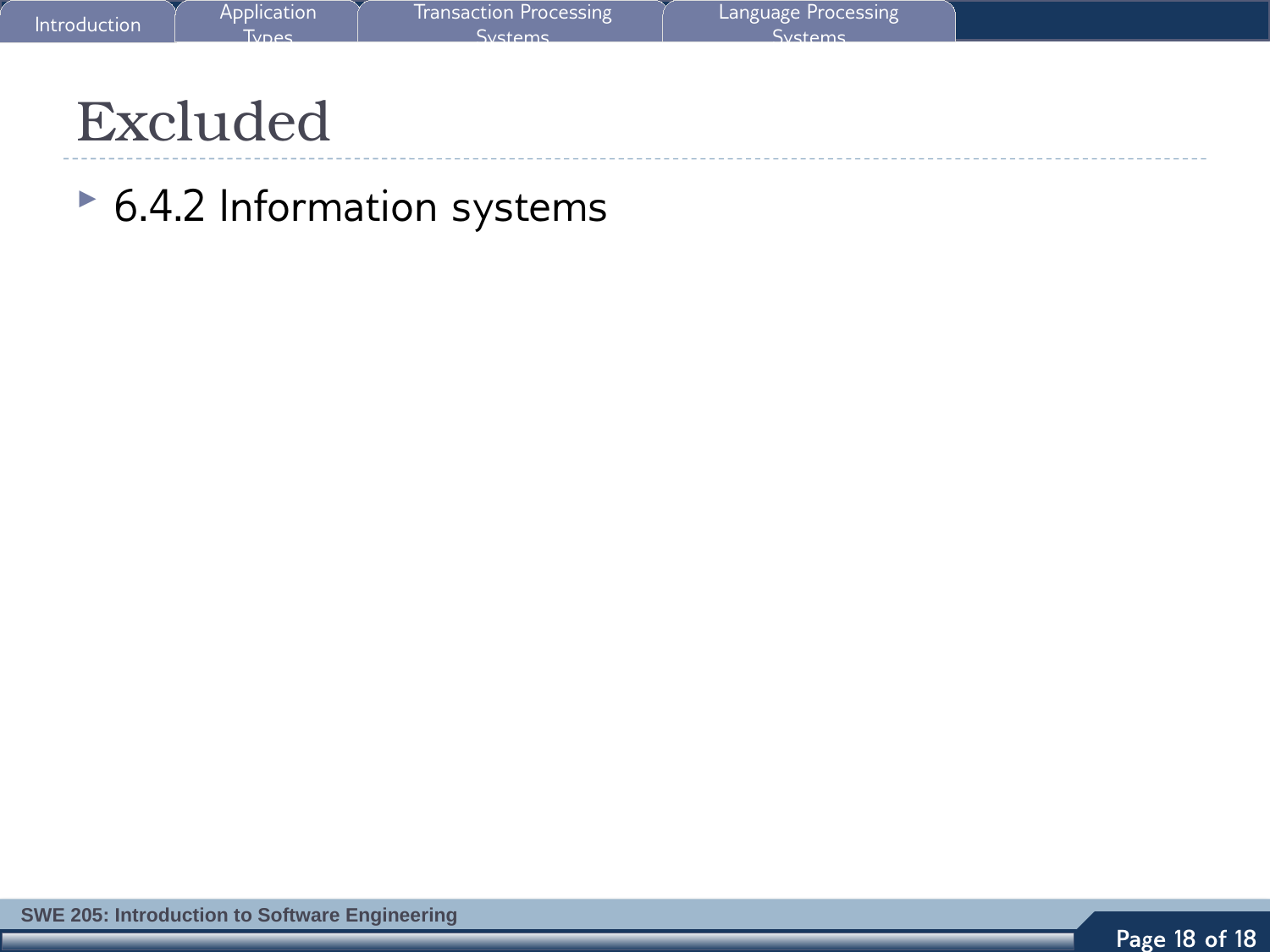

Introduction
Application Types
Transaction Processing Systems
Language Processing Systems
# Excluded
6.4.2 Information systems
18
Page 18 of 18